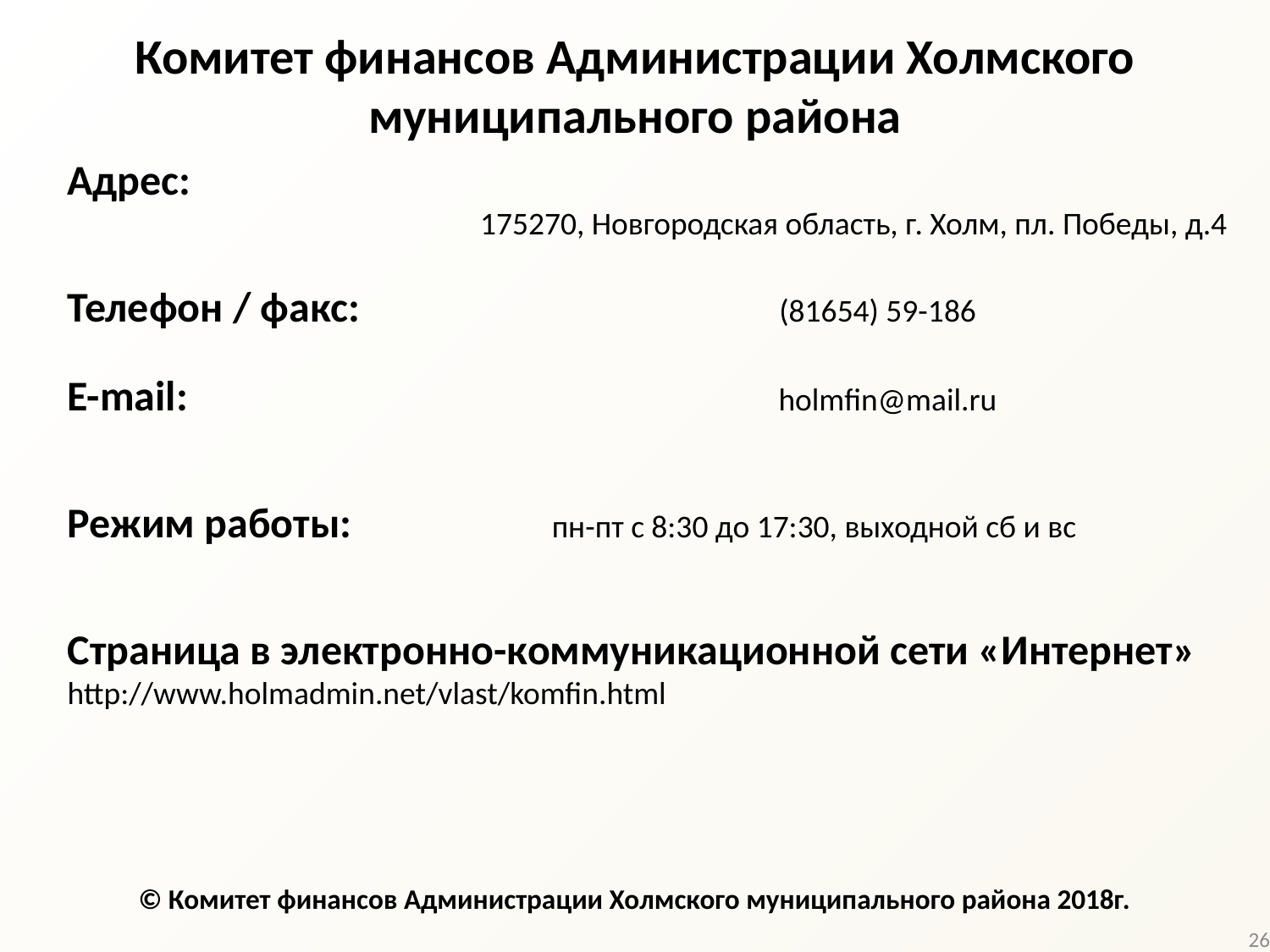

Комитет финансов Администрации Холмского муниципального района

Адрес:
175270, Новгородская область, г. Холм, пл. Победы, д.4

Телефон / факс:                                            (81654) 59-186

E-mail:                                                              holmfin@mail.ru

Режим работы:                     пн-пт с 8:30 до 17:30, выходной сб и вс

Страница в электронно-коммуникационной сети «Интернет» http://www.holmadmin.net/vlast/komfin.html

© Комитет финансов Администрации Холмского муниципального района 2018г.
26